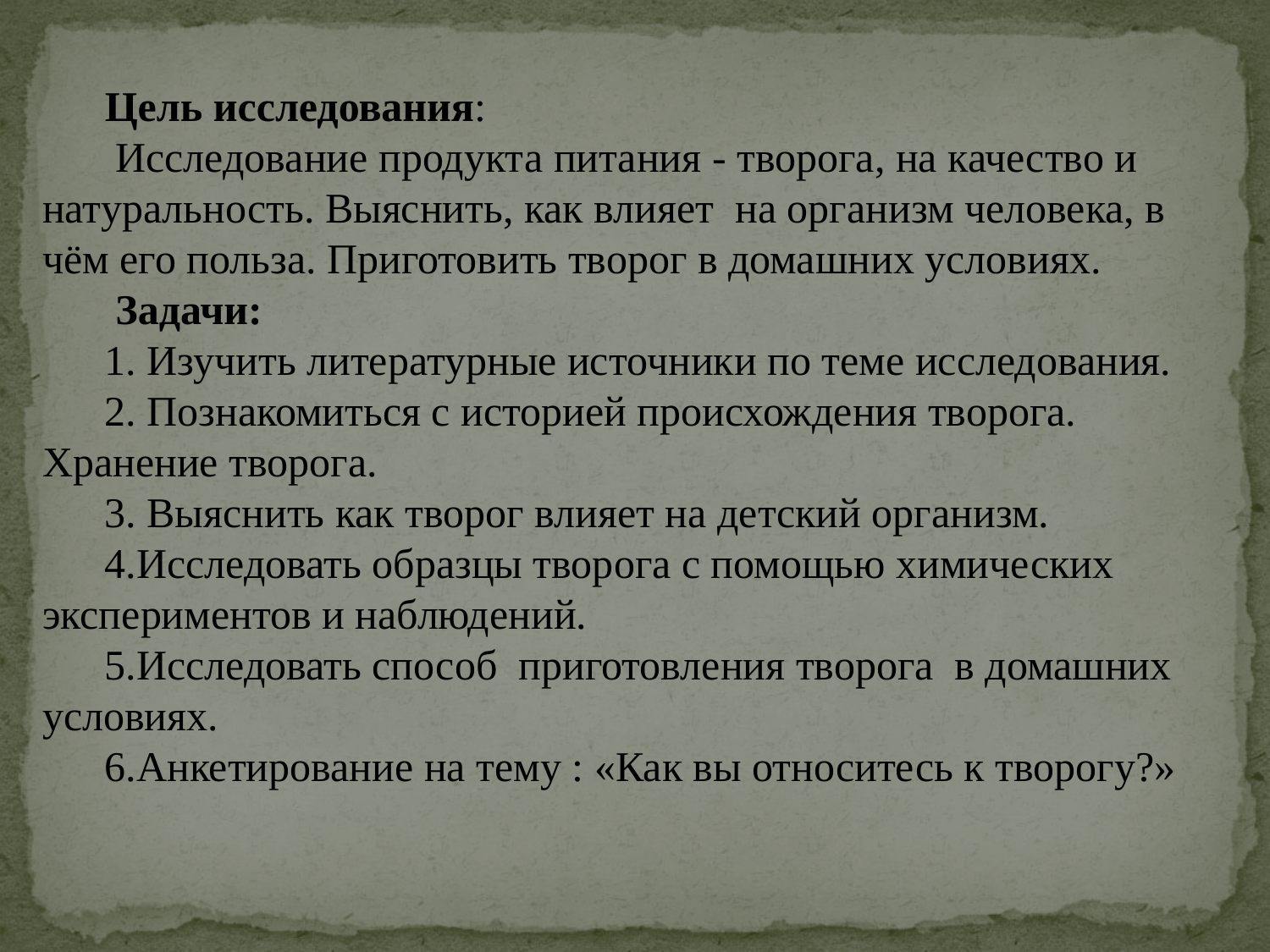

Цель исследования:
 Исследование продукта питания - творога, на качество и натуральность. Выяснить, как влияет  на организм человека, в чём его польза. Приготовить творог в домашних условиях.
 Задачи:
1. Изучить литературные источники по теме исследования.
2. Познакомиться с историей происхождения творога. Хранение творога.
3. Выяснить как творог влияет на детский организм.
4.Исследовать образцы творога с помощью химических экспериментов и наблюдений.
5.Исследовать способ  приготовления творога  в домашних условиях.
6.Анкетирование на тему : «Как вы относитесь к творогу?»